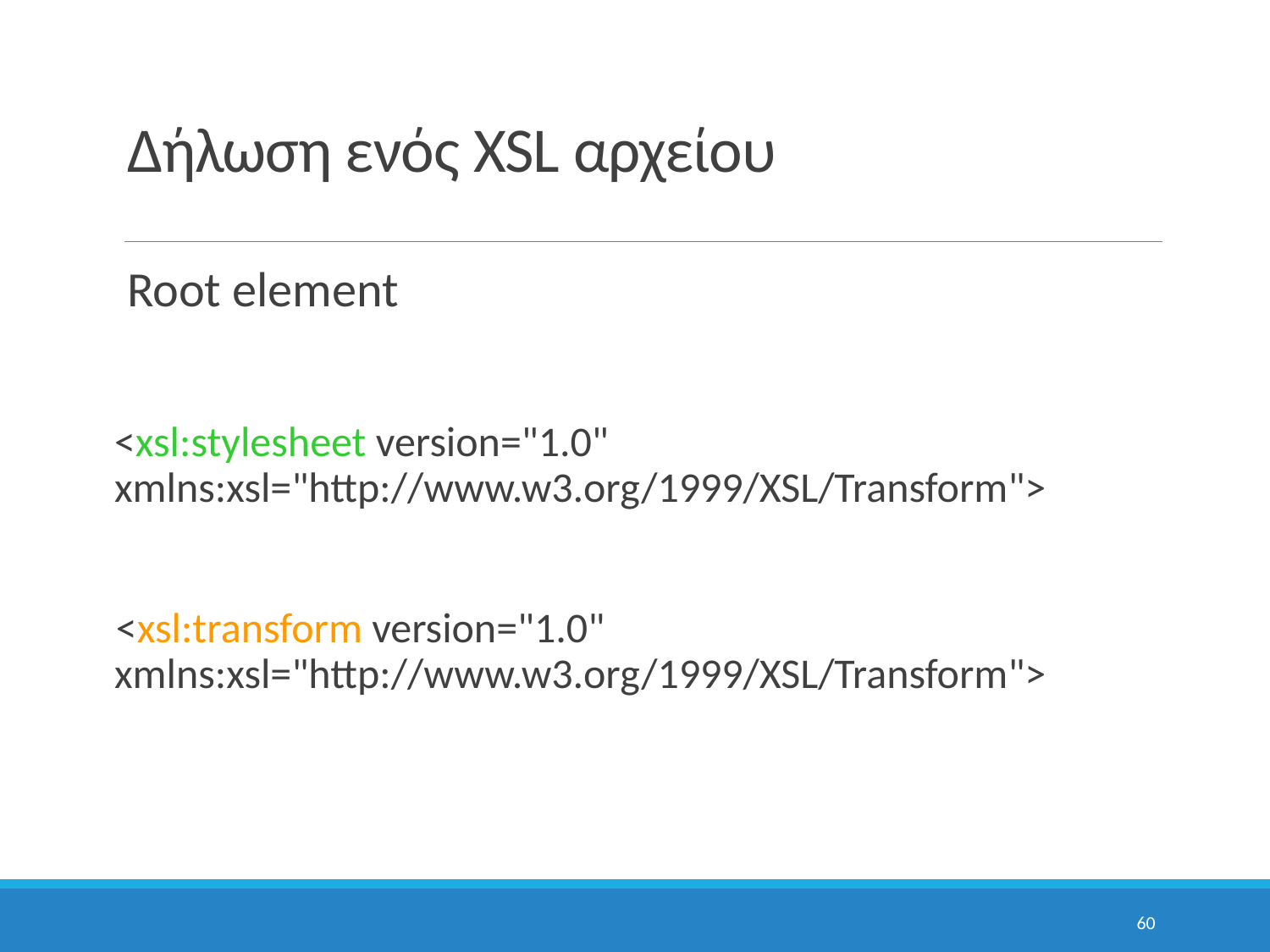

# Δήλωση ενός XSL αρχείου
Root element

<xsl:stylesheet version="1.0" xmlns:xsl="http://www.w3.org/1999/XSL/Transform">

<xsl:transform version="1.0" xmlns:xsl="http://www.w3.org/1999/XSL/Transform">
60